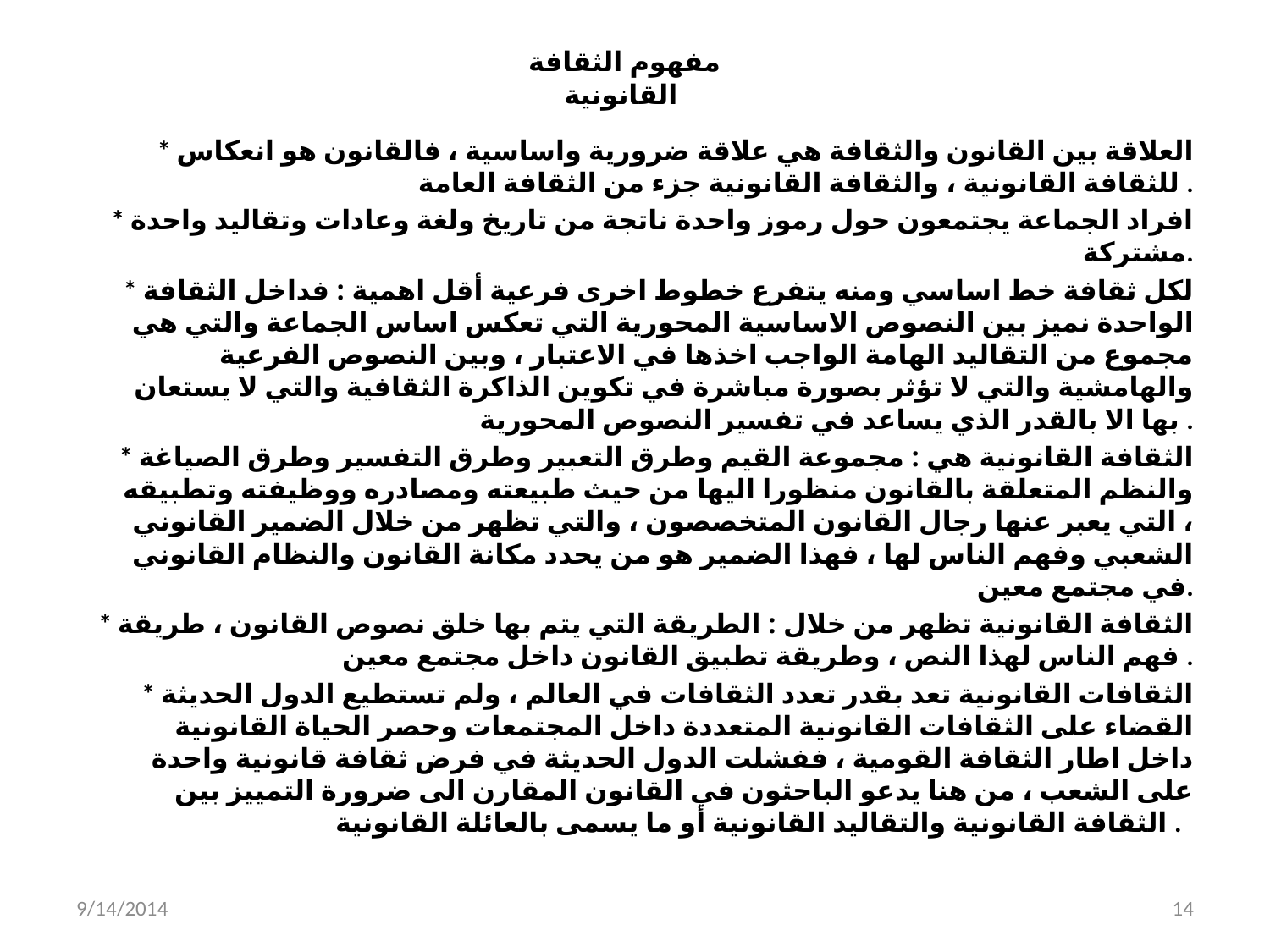

# مفهوم الثقافة القانونية
* العلاقة بين القانون والثقافة هي علاقة ضرورية واساسية ، فالقانون هو انعكاس للثقافة القانونية ، والثقافة القانونية جزء من الثقافة العامة .
* افراد الجماعة يجتمعون حول رموز واحدة ناتجة من تاريخ ولغة وعادات وتقاليد واحدة مشتركة.
* لكل ثقافة خط اساسي ومنه يتفرع خطوط اخرى فرعية أقل اهمية : فداخل الثقافة الواحدة نميز بين النصوص الاساسية المحورية التي تعكس اساس الجماعة والتي هي مجموع من التقاليد الهامة الواجب اخذها في الاعتبار ، وبين النصوص الفرعية والهامشية والتي لا تؤثر بصورة مباشرة في تكوين الذاكرة الثقافية والتي لا يستعان بها الا بالقدر الذي يساعد في تفسير النصوص المحورية .
* الثقافة القانونية هي : مجموعة القيم وطرق التعبير وطرق التفسير وطرق الصياغة والنظم المتعلقة بالقانون منظورا اليها من حيث طبيعته ومصادره ووظيفته وتطبيقه ، التي يعبر عنها رجال القانون المتخصصون ، والتي تظهر من خلال الضمير القانوني الشعبي وفهم الناس لها ، فهذا الضمير هو من يحدد مكانة القانون والنظام القانوني في مجتمع معين.
* الثقافة القانونية تظهر من خلال : الطريقة التي يتم بها خلق نصوص القانون ، طريقة فهم الناس لهذا النص ، وطريقة تطبيق القانون داخل مجتمع معين .
* الثقافات القانونية تعد بقدر تعدد الثقافات في العالم ، ولم تستطيع الدول الحديثة القضاء على الثقافات القانونية المتعددة داخل المجتمعات وحصر الحياة القانونية داخل اطار الثقافة القومية ، ففشلت الدول الحديثة في فرض ثقافة قانونية واحدة على الشعب ، من هنا يدعو الباحثون في القانون المقارن الى ضرورة التمييز بين الثقافة القانونية والتقاليد القانونية أو ما يسمى بالعائلة القانونية .
9/14/2014
14